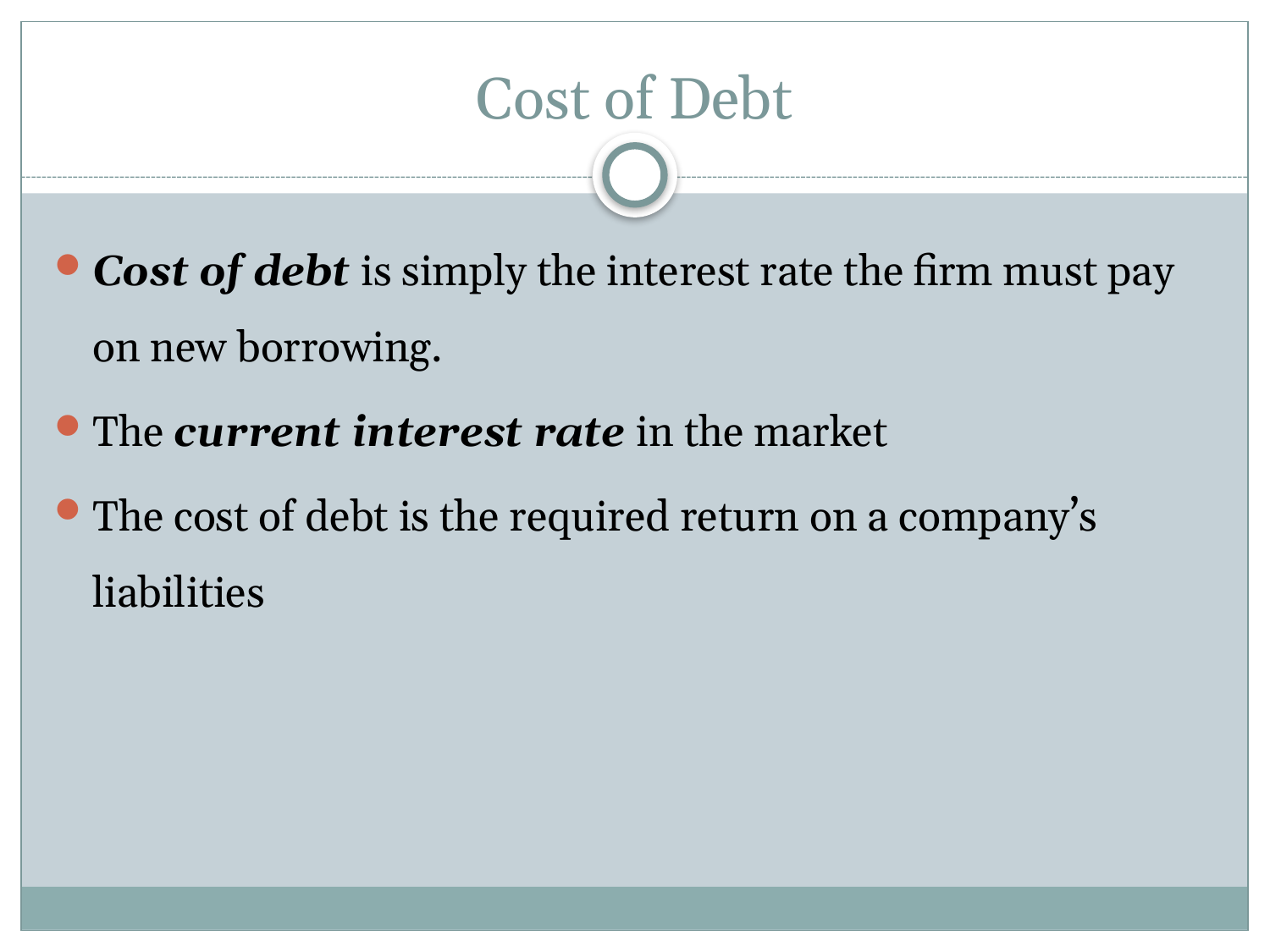

# Cost of Debt
Cost of debt is simply the interest rate the firm must pay on new borrowing.
The current interest rate in the market
The cost of debt is the required return on a company’s liabilities